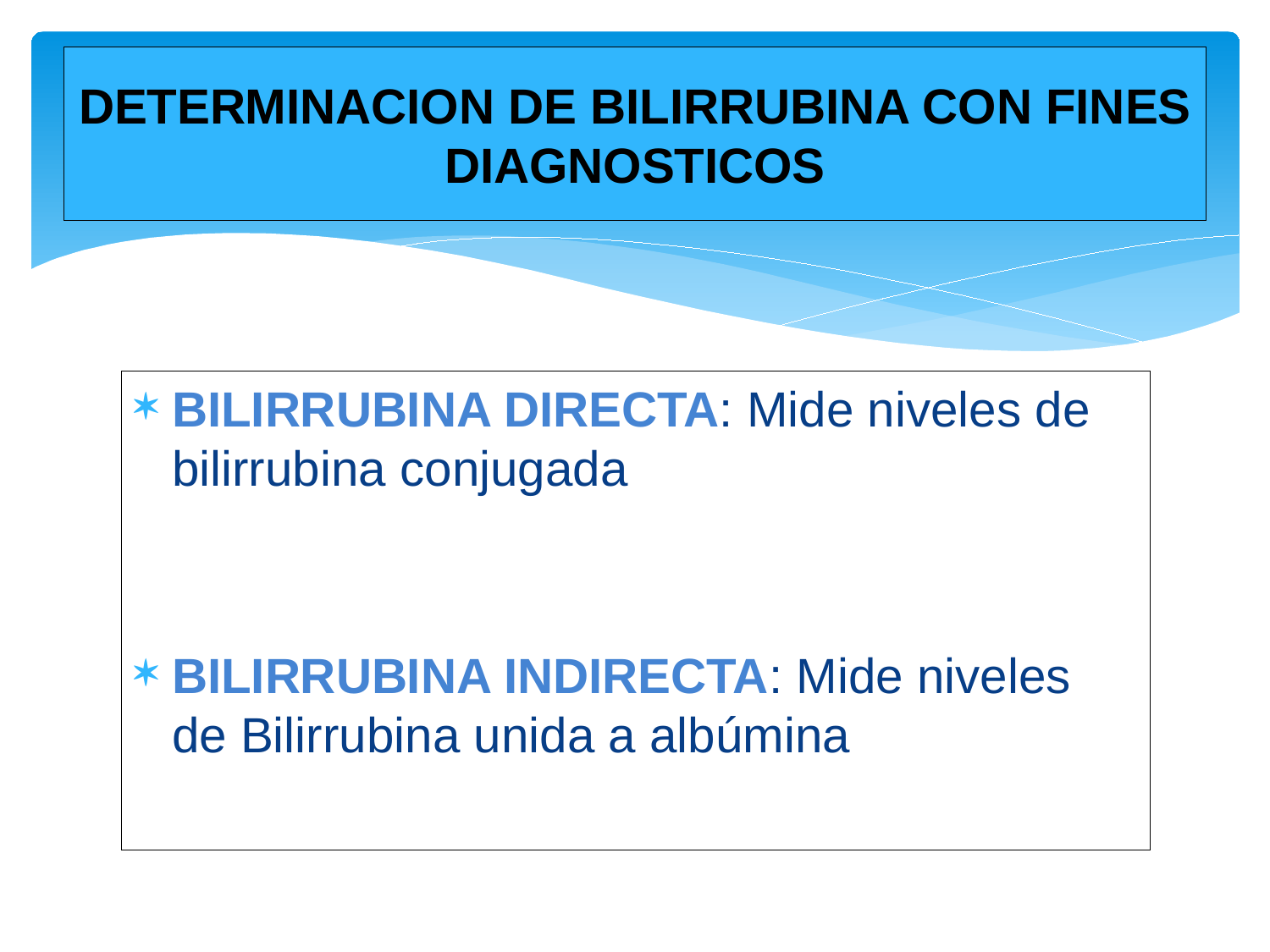

# DETERMINACION DE BILIRRUBINA CON FINES DIAGNOSTICOS
BILIRRUBINA DIRECTA: Mide niveles de bilirrubina conjugada

BILIRRUBINA INDIRECTA: Mide niveles de Bilirrubina unida a albúmina